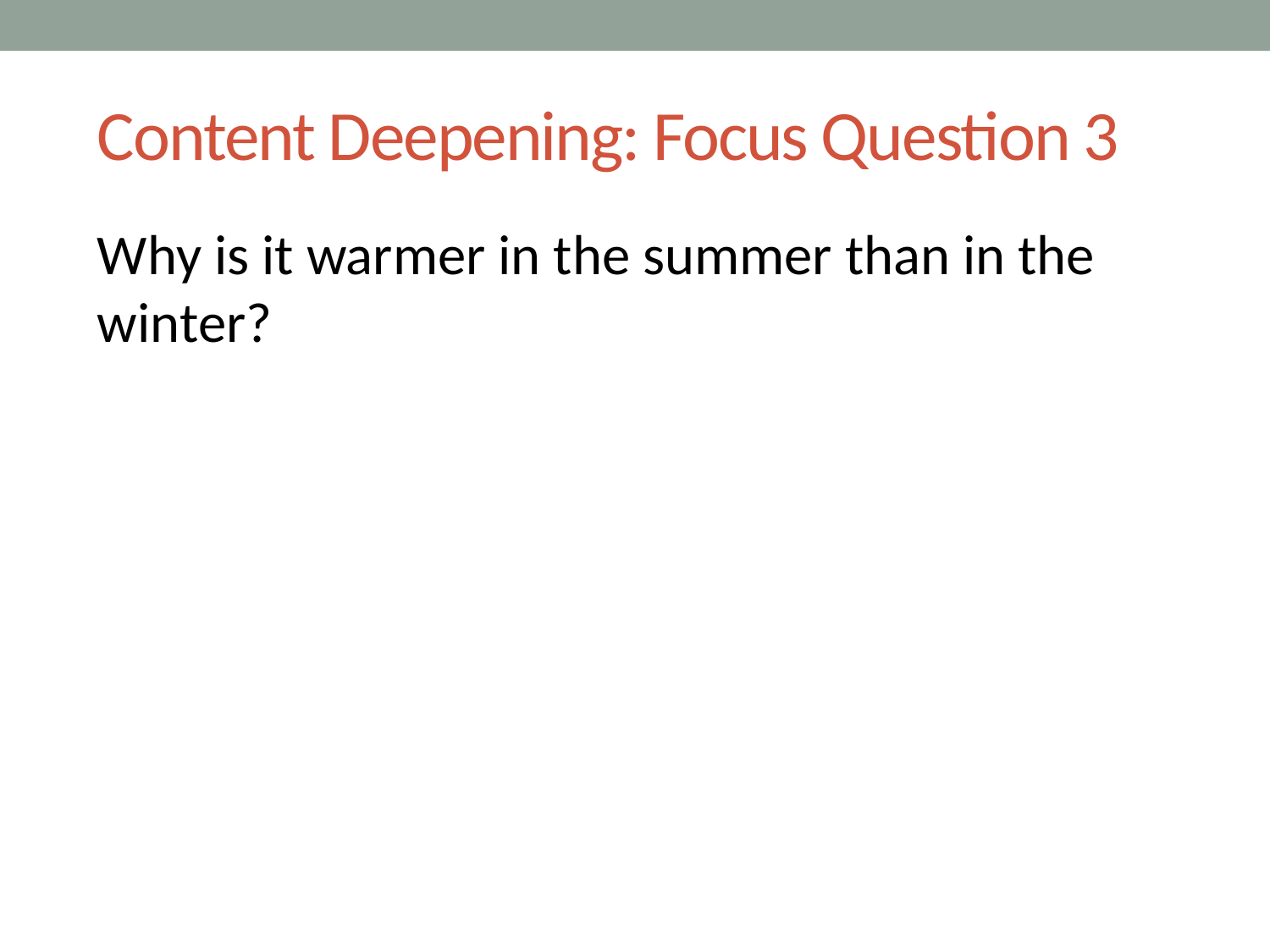

# Content Deepening: Focus Question 3
Why is it warmer in the summer than in the winter?